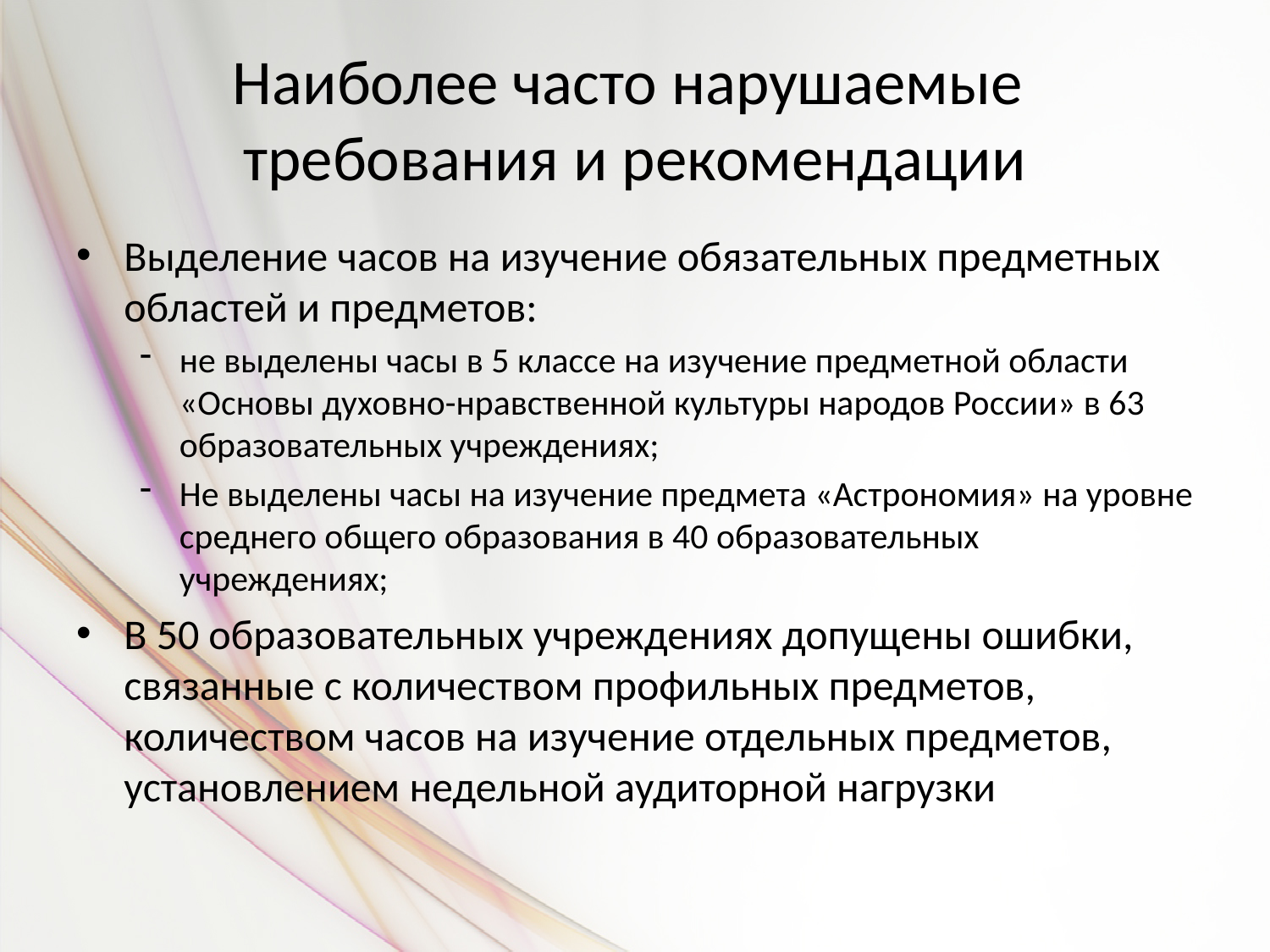

# Наиболее часто нарушаемые  требования и рекомендации
Выделение часов на изучение обязательных предметных областей и предметов:
не выделены часы в 5 классе на изучение предметной области «Основы духовно-нравственной культуры народов России» в 63 образовательных учреждениях;
Не выделены часы на изучение предмета «Астрономия» на уровне среднего общего образования в 40 образовательных учреждениях;
В 50 образовательных учреждениях допущены ошибки, связанные с количеством профильных предметов, количеством часов на изучение отдельных предметов, установлением недельной аудиторной нагрузки